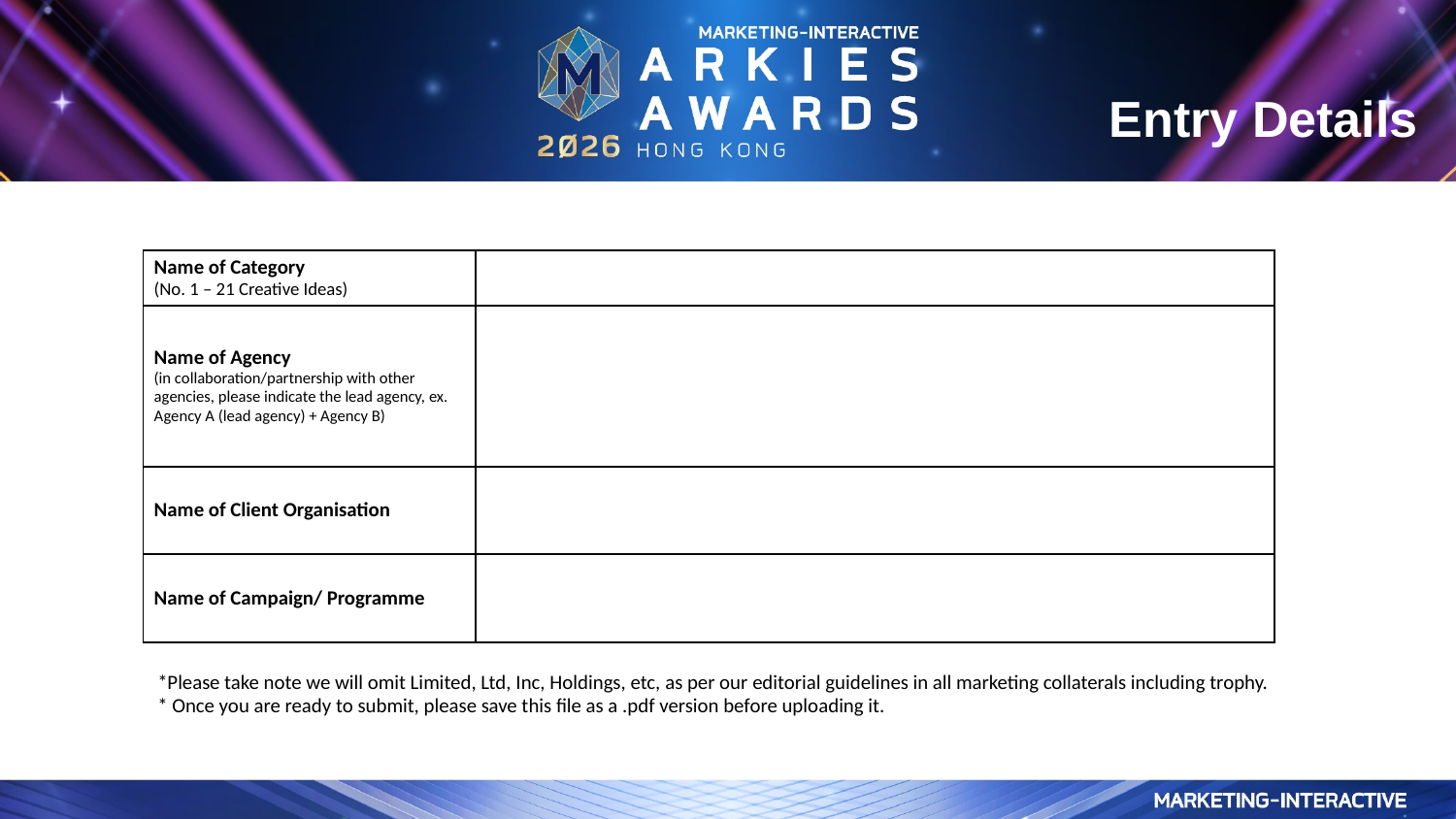

Entry Details

| Name of Category (No. 1 – 21 Creative Ideas) |  |
| --- | --- |
| Name of Agency (in collaboration/partnership with other agencies, please indicate the lead agency, ex. Agency A (lead agency) + Agency B) |  |
| Name of Client Organisation |  |
| Name of Campaign/ Programme |  |
*Please take note we will omit Limited, Ltd, Inc, Holdings, etc, as per our editorial guidelines in all marketing collaterals including trophy.
* Once you are ready to submit, please save this file as a .pdf version before uploading it.